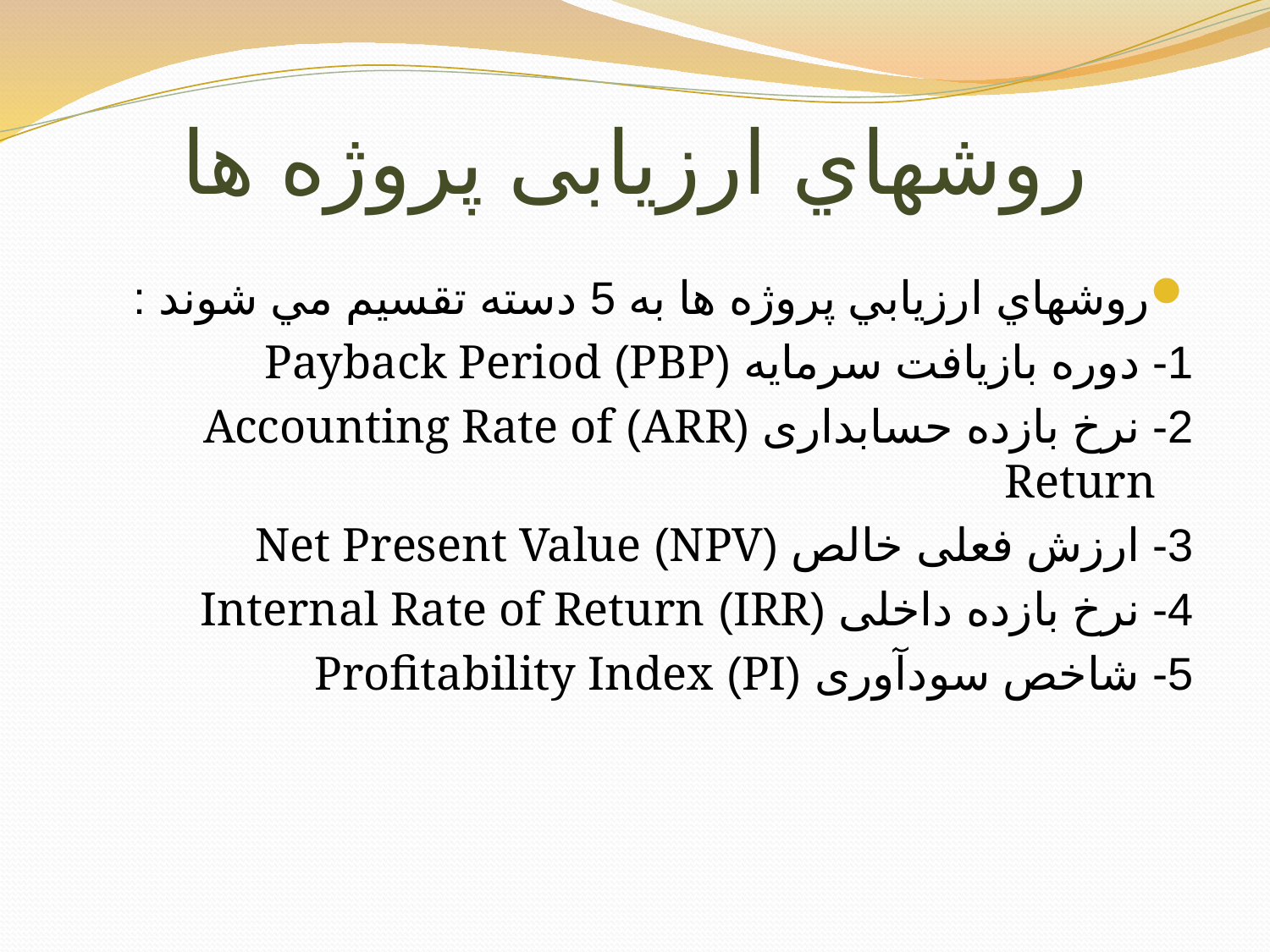

# روشهاي ارزيابی پروژه ها
روشهاي ارزيابي پروژه ها به 5 دسته تقسيم مي شوند :
1- دوره بازیافت سرمایه (PBP) Payback Period
2- نرخ بازده حسابداری (ARR) Accounting Rate of Return
3- ارزش فعلی خالص (NPV) Net Present Value
4- نرخ بازده داخلی (IRR) Internal Rate of Return
5- شاخص سودآوری (PI) Profitability Index